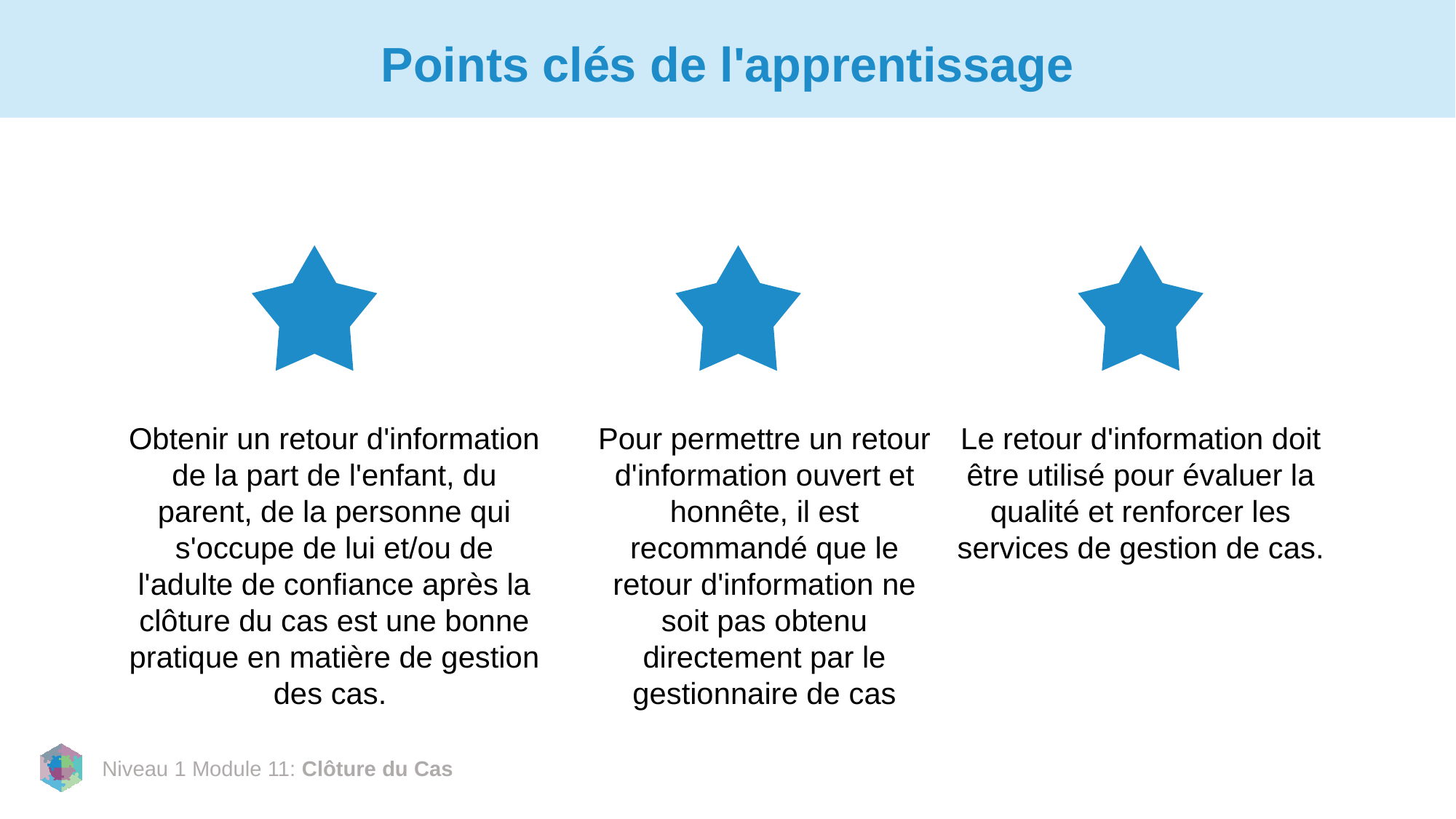

# Points clés de l'apprentissage

Obtenir un retour d'information de la part de l'enfant, du parent, de la personne qui s'occupe de lui et/ou de l'adulte de confiance après la clôture du cas est une bonne pratique en matière de gestion des cas.
Pour permettre un retour d'information ouvert et honnête, il est recommandé que le retour d'information ne soit pas obtenu directement par le gestionnaire de cas
Le retour d'information doit être utilisé pour évaluer la qualité et renforcer les services de gestion de cas.